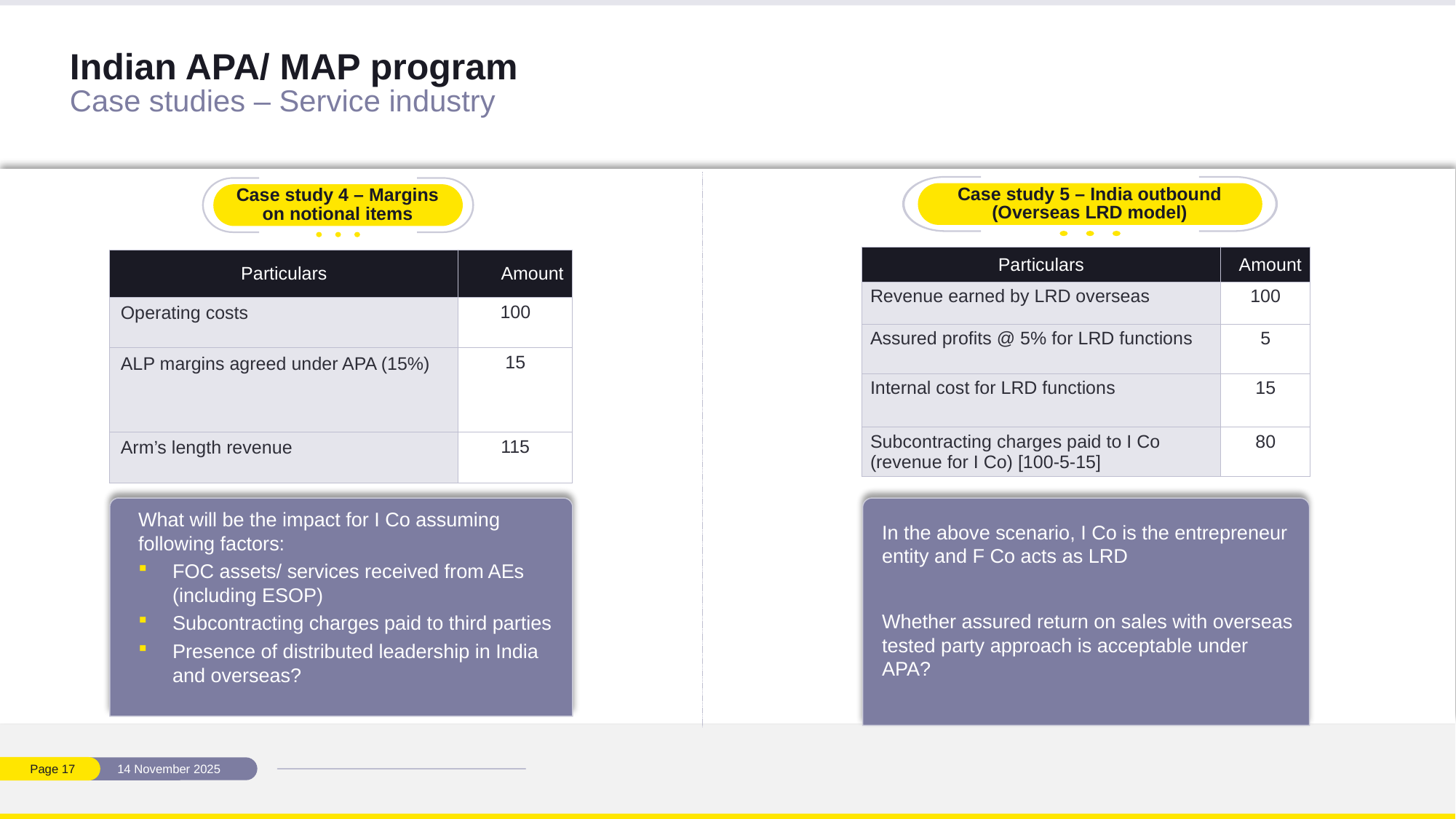

# Indian APA/ MAP program Case studies – Service industry
Case study 5 – India outbound (Overseas LRD model)

Case study 4 – Margins on notional items

| Particulars | Amount |
| --- | --- |
| Revenue earned by LRD overseas | 100 |
| Assured profits @ 5% for LRD functions | 5 |
| Internal cost for LRD functions | 15 |
| Subcontracting charges paid to I Co (revenue for I Co) [100-5-15] | 80 |
| Particulars | Amount |
| --- | --- |
| Operating costs | 100 |
| ALP margins agreed under APA (15%) | 15 |
| Arm’s length revenue | 115 |

What will be the impact for I Co assuming following factors:
FOC assets/ services received from AEs (including ESOP)
Subcontracting charges paid to third parties
Presence of distributed leadership in India and overseas?
In the above scenario, I Co is the entrepreneur entity and F Co acts as LRD

Whether assured return on sales with overseas tested party approach is acceptable under APA?